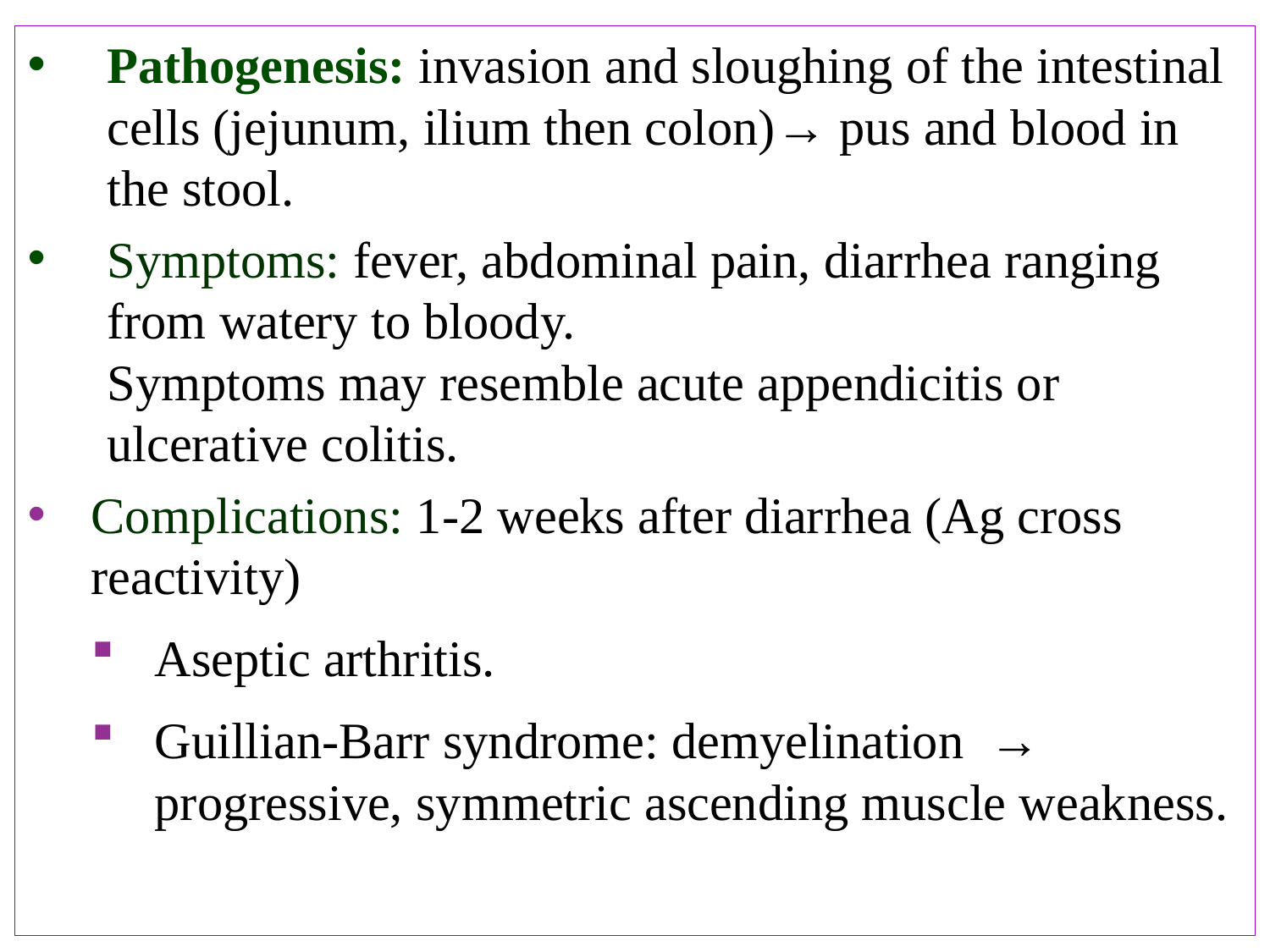

Pathogenesis: invasion and sloughing of the intestinal cells (jejunum, ilium then colon)→ pus and blood in the stool.
Symptoms: fever, abdominal pain, diarrhea ranging from watery to bloody.                                             Symptoms may resemble acute appendicitis or ulcerative colitis.
Complications: 1-2 weeks after diarrhea (Ag cross reactivity)
Aseptic arthritis.
Guillian-Barr syndrome: demyelination  → progressive, symmetric ascending muscle weakness.